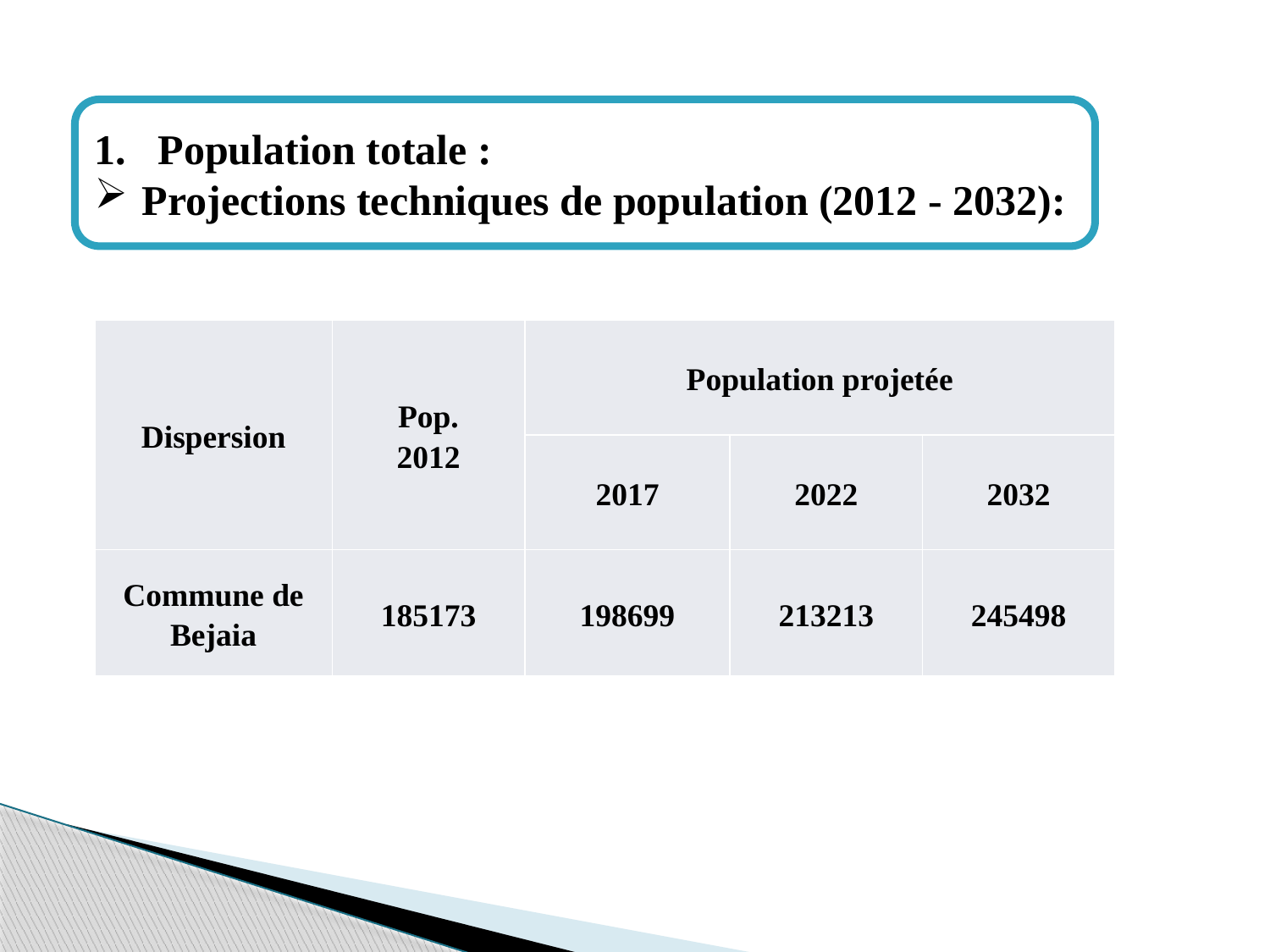

Population totale :
Projections techniques de population (2012 - 2032):
| Dispersion | Pop. 2012 | Population projetée |  |  |
| --- | --- | --- | --- | --- |
|  |  | 2017 | 2022 | 2032 |
| Commune de Bejaia | 185173 | 198699 | 213213 | 245498 |